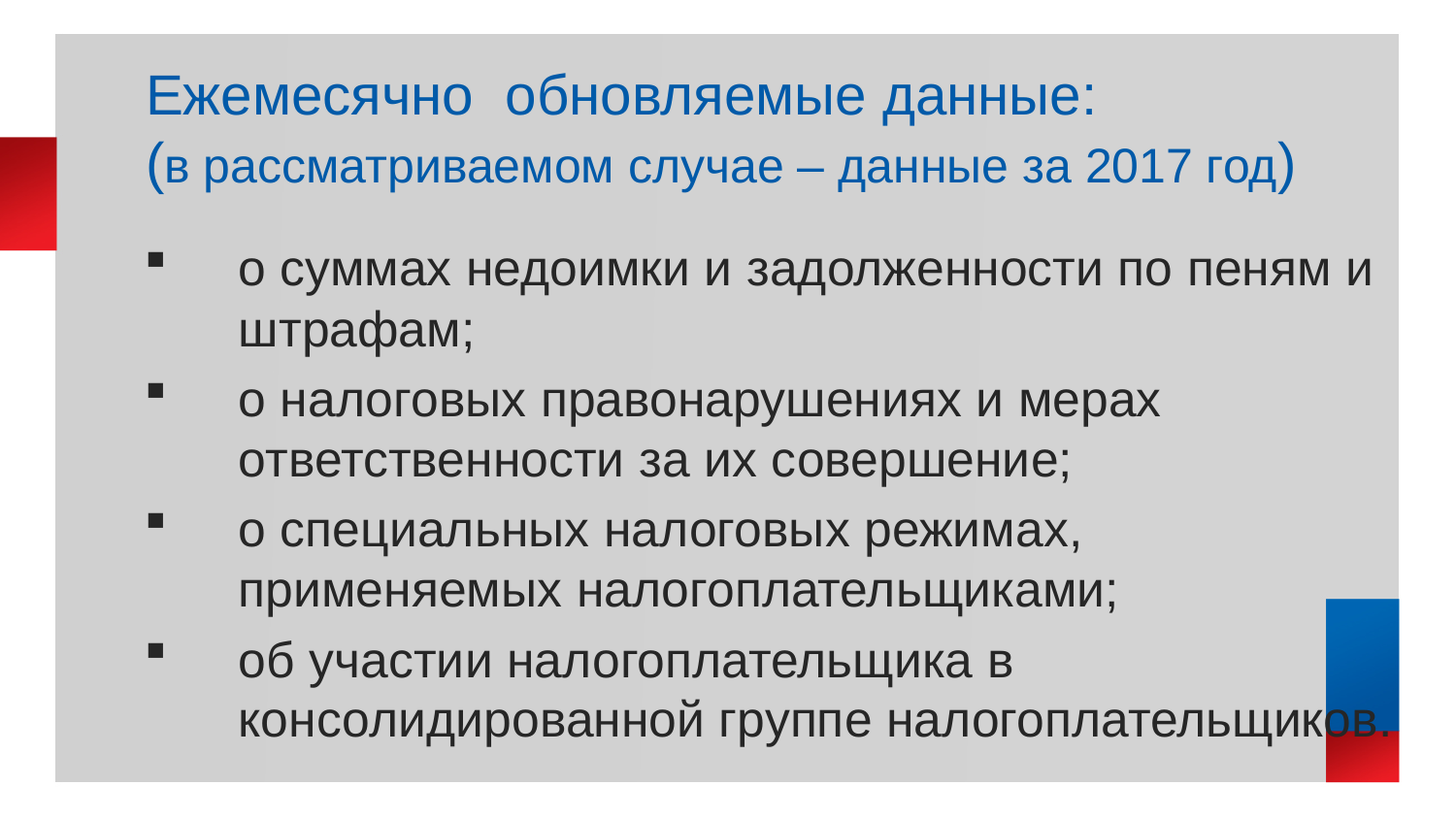

# Ежемесячно  обновляемые данные: (в рассматриваемом случае – данные за 2017 год)
о суммах недоимки и задолженности по пеням и штрафам;
о налоговых правонарушениях и мерах ответственности за их совершение;
о специальных налоговых режимах, применяемых налогоплательщиками;
об участии налогоплательщика в консолидированной группе налогоплательщиков.